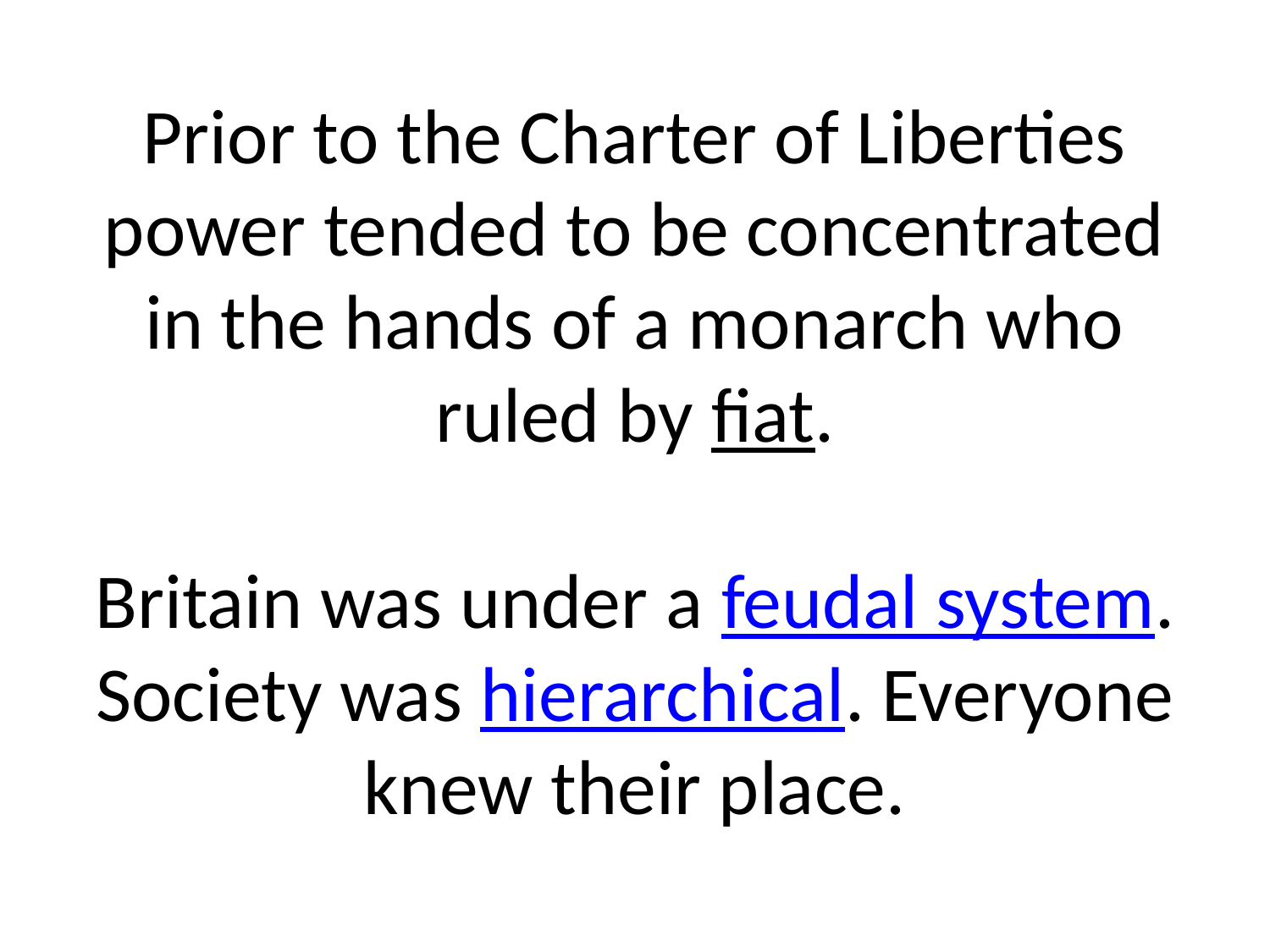

# Prior to the Charter of Liberties power tended to be concentrated in the hands of a monarch who ruled by fiat. Britain was under a feudal system. Society was hierarchical. Everyone knew their place.